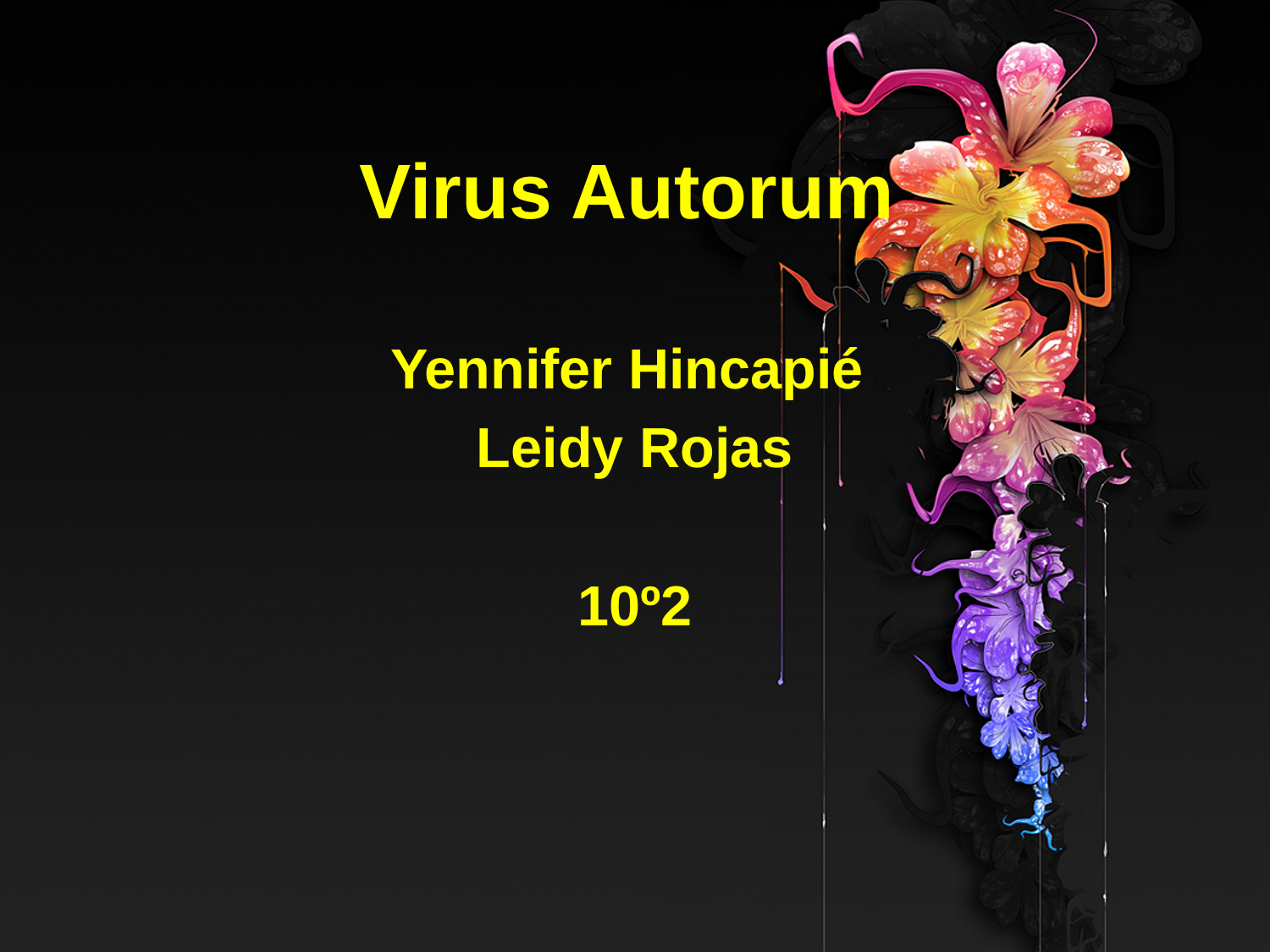

# Virus Autorum
Yennifer Hincapié
Leidy Rojas

10º2